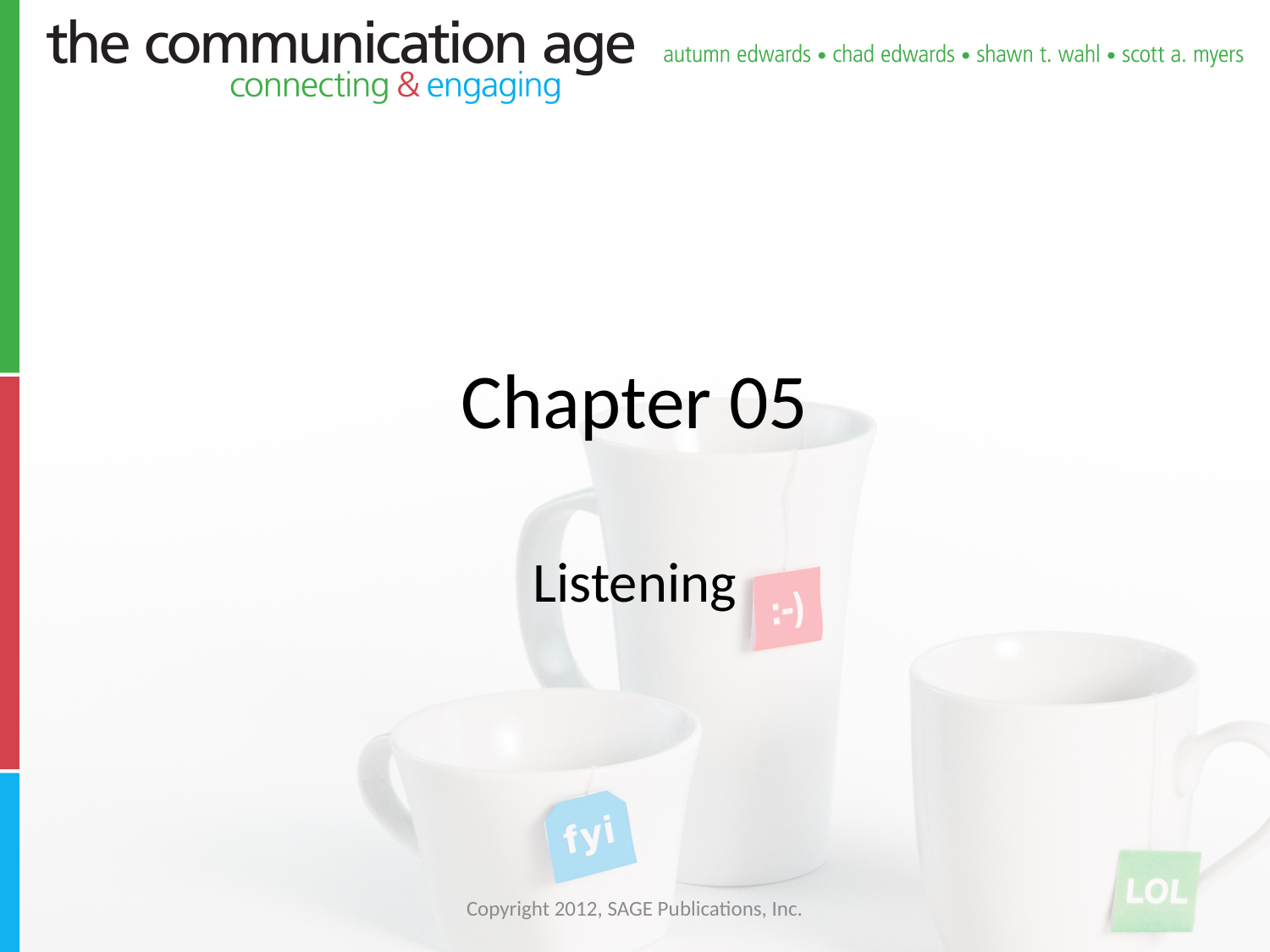

# Chapter 05
Listening
Copyright 2012, SAGE Publications, Inc.